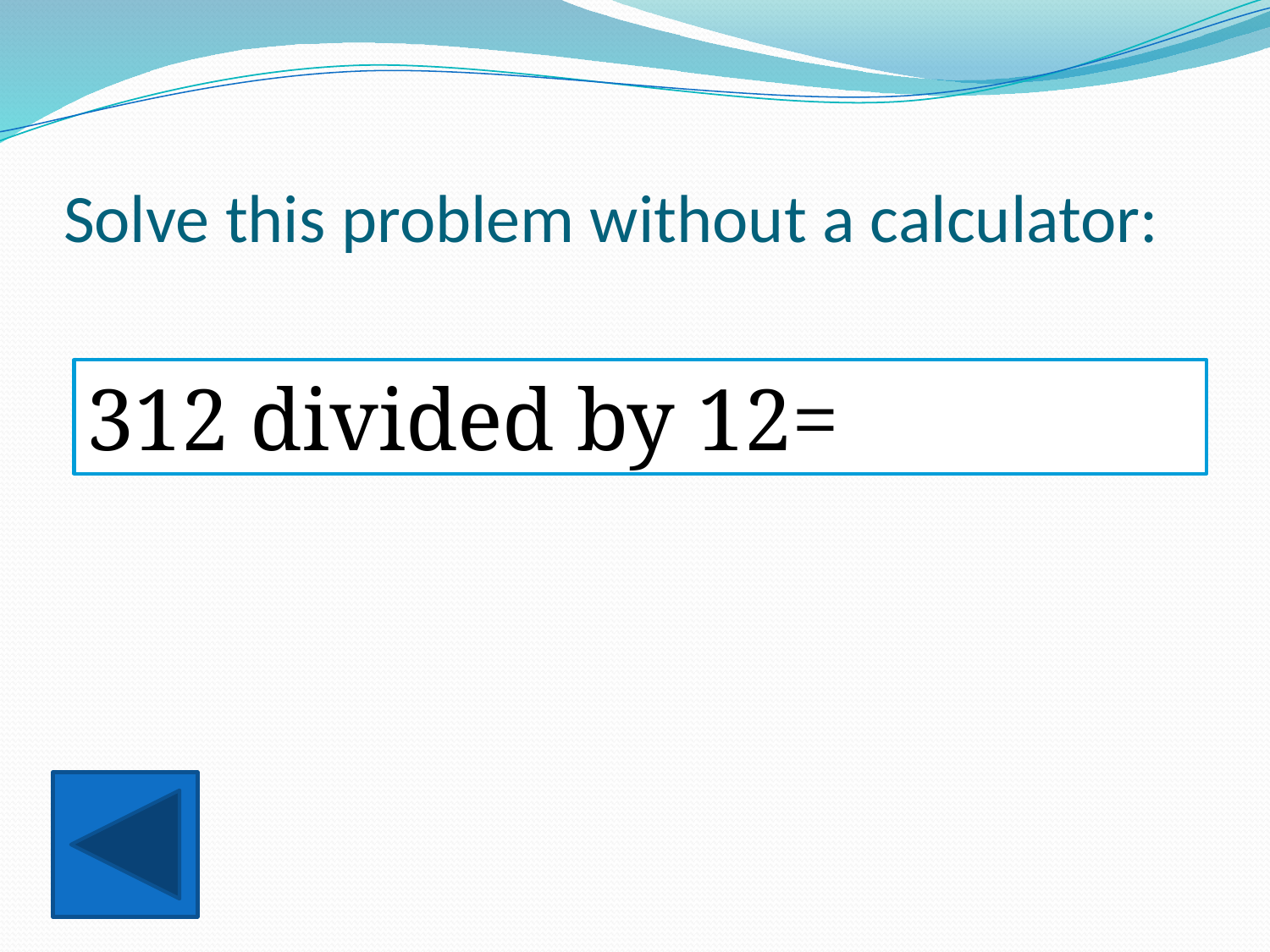

# Solve this problem without a calculator:
312 divided by 12=